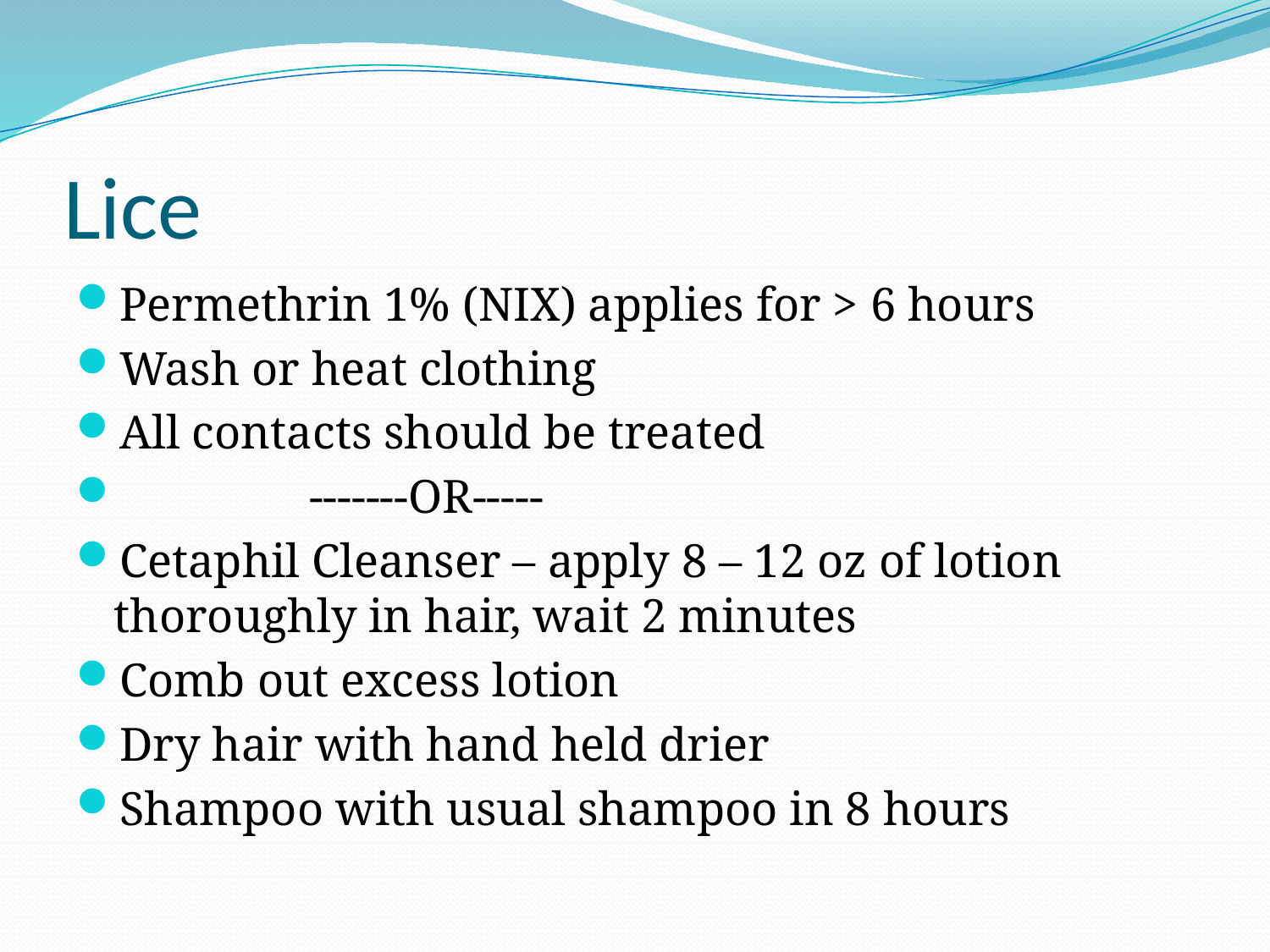

# Lice
Permethrin 1% (NIX) applies for > 6 hours
Wash or heat clothing
All contacts should be treated
                -------OR-----
Cetaphil Cleanser – apply 8 – 12 oz of lotion thoroughly in hair, wait 2 minutes
Comb out excess lotion
Dry hair with hand held drier
Shampoo with usual shampoo in 8 hours